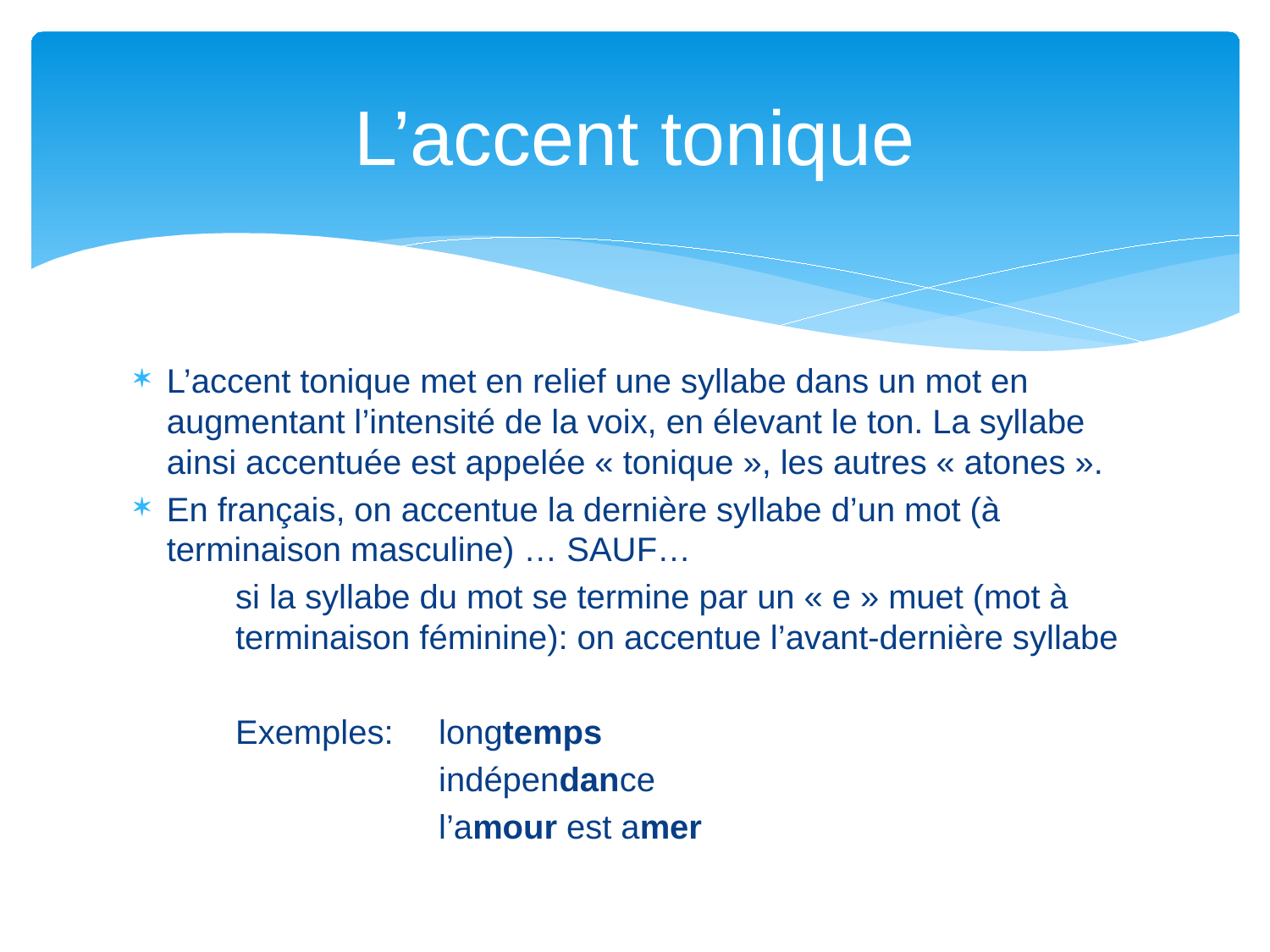

# L’accent tonique
L’accent tonique met en relief une syllabe dans un mot en augmentant l’intensité de la voix, en élevant le ton. La syllabe ainsi accentuée est appelée « tonique », les autres « atones ».
En français, on accentue la dernière syllabe d’un mot (à terminaison masculine) … SAUF…
	si la syllabe du mot se termine par un « e » muet (mot à 	terminaison féminine): on accentue l’avant-dernière syllabe

	Exemples: 	longtemps
			indépendance
			l’amour est amer